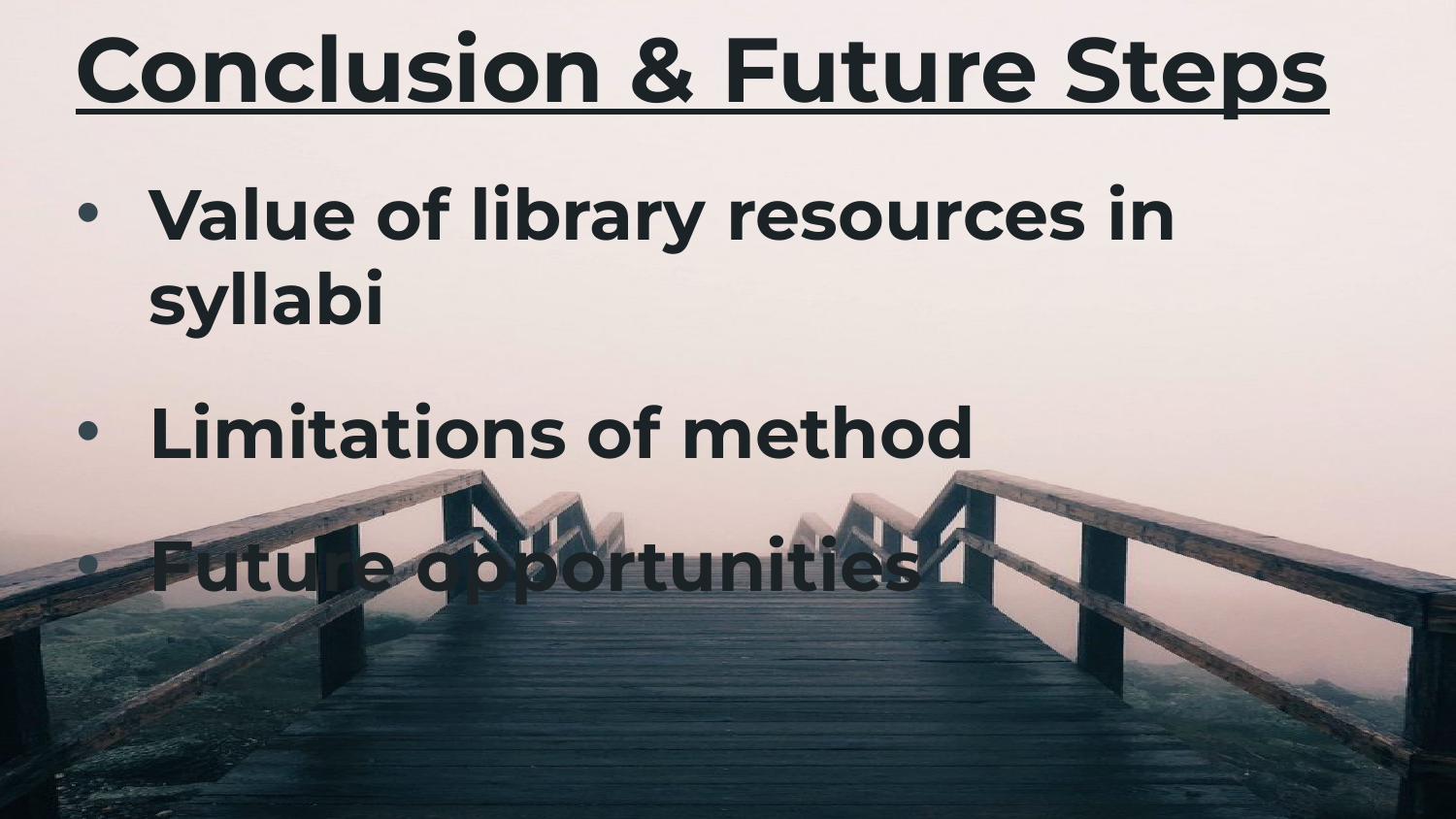

# Conclusion & Future Steps

Value of library resources in syllabi
Limitations of method
Future opportunities